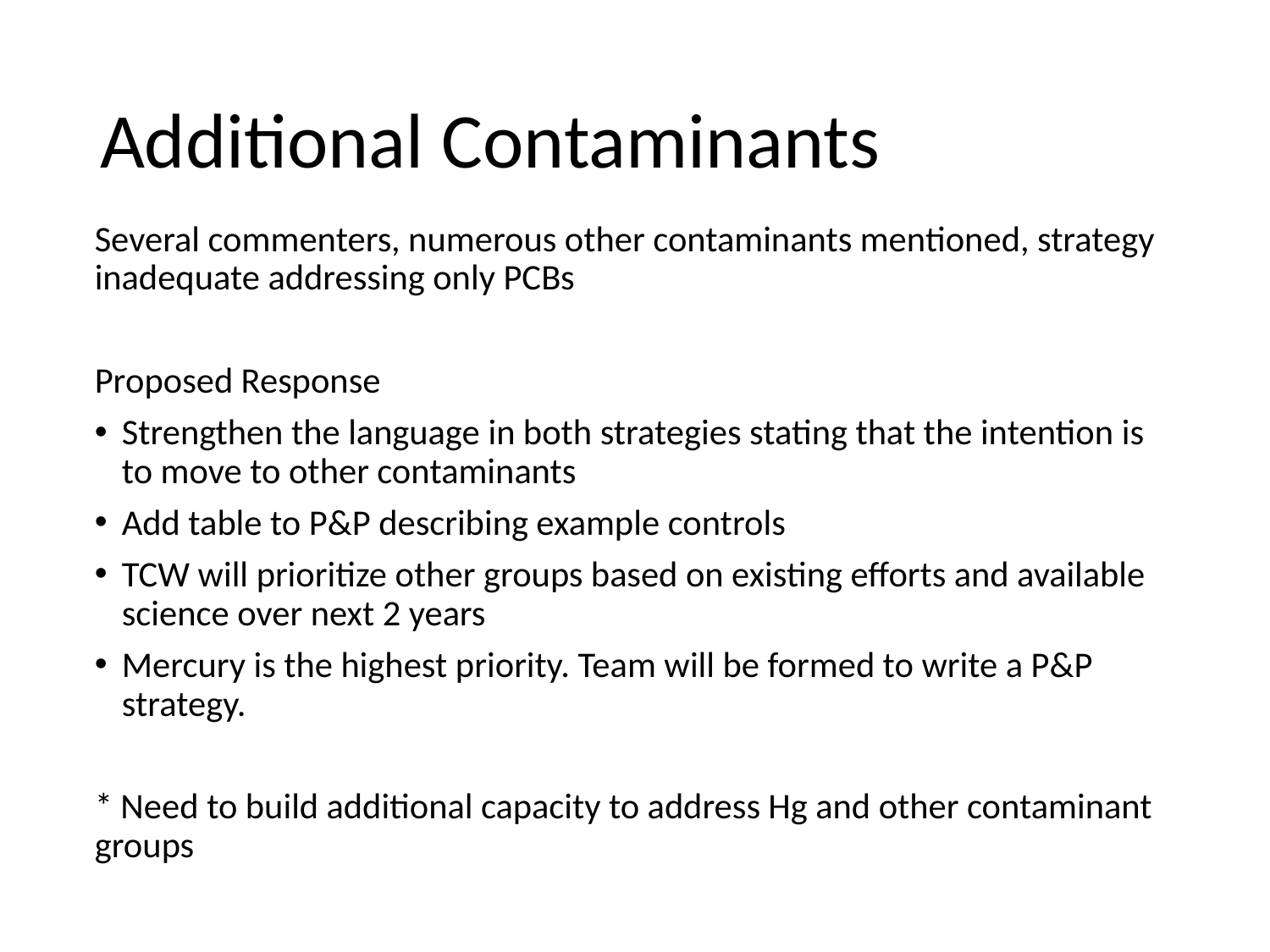

# Additional Contaminants
Several commenters, numerous other contaminants mentioned, strategy inadequate addressing only PCBs

Proposed Response
Strengthen the language in both strategies stating that the intention is to move to other contaminants
Add table to P&P describing example controls
TCW will prioritize other groups based on existing efforts and available science over next 2 years
Mercury is the highest priority. Team will be formed to write a P&P strategy.

* Need to build additional capacity to address Hg and other contaminant groups